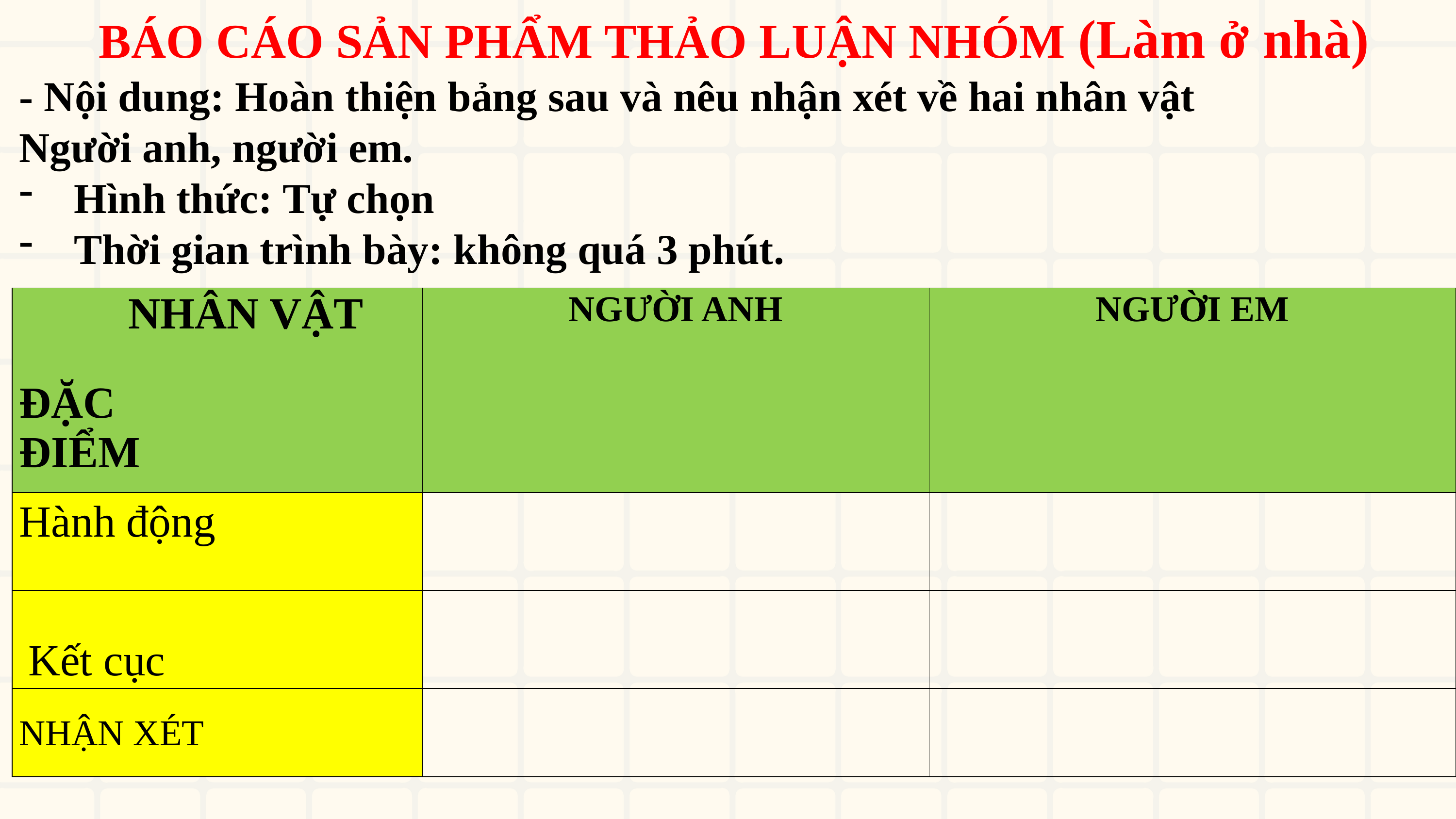

BÁO CÁO SẢN PHẨM THẢO LUẬN NHÓM (Làm ở nhà)
- Nội dung: Hoàn thiện bảng sau và nêu nhận xét về hai nhân vật
Người anh, người em.
Hình thức: Tự chọn
Thời gian trình bày: không quá 3 phút.
| NHÂN VẬT   ĐẶC ĐIỂM | NGƯỜI ANH | NGƯỜI EM |
| --- | --- | --- |
| Hành động |  |  |
| Kết cục |  |  |
| NHẬN XÉT |  |  |